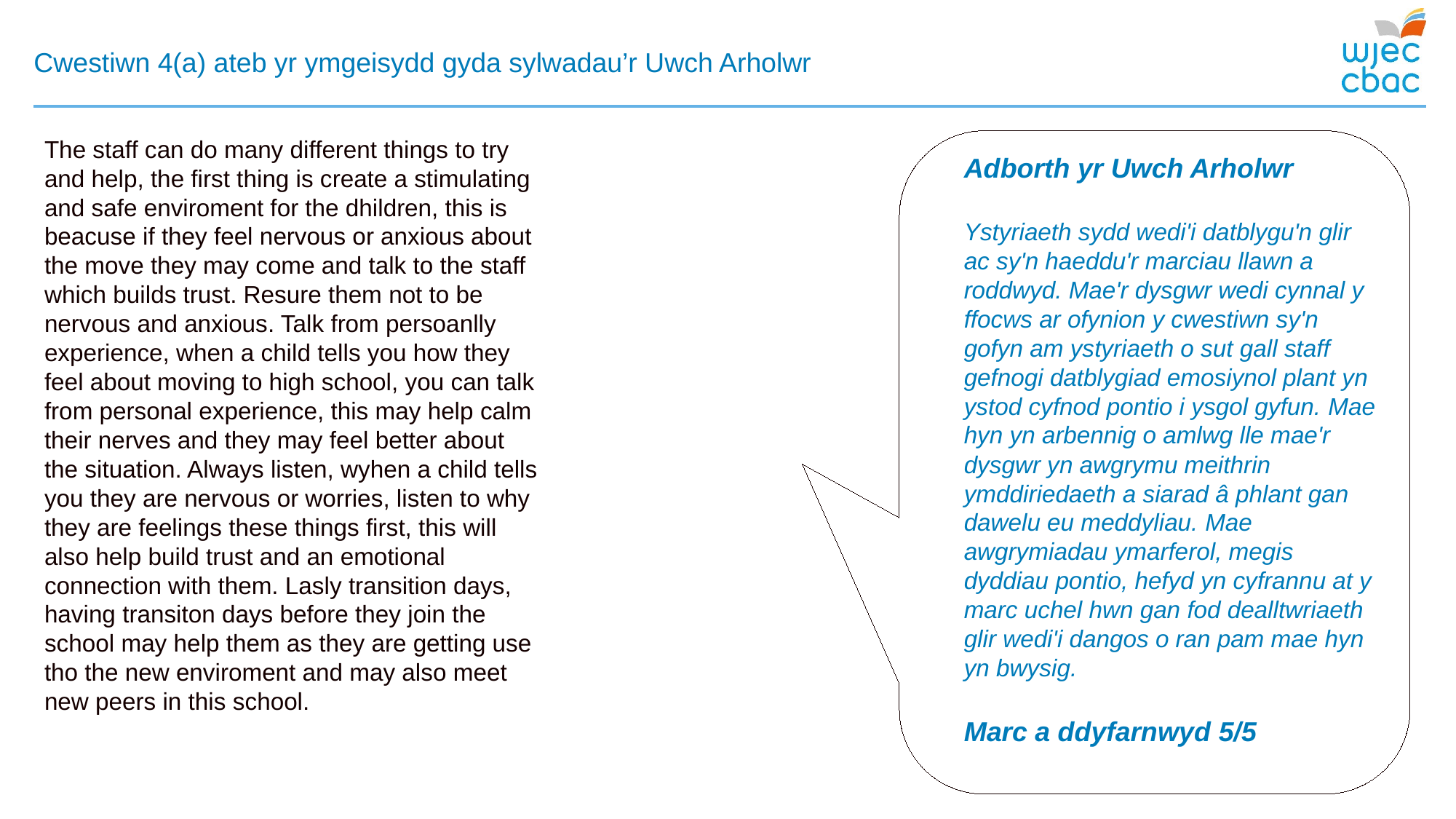

# Cwestiwn 4(a) ateb yr ymgeisydd gyda sylwadau’r Uwch Arholwr
The staff can do many different things to try and help, the first thing is create a stimulating and safe enviroment for the dhildren, this is beacuse if they feel nervous or anxious about the move they may come and talk to the staff which builds trust. Resure them not to be nervous and anxious. Talk from persoanlly experience, when a child tells you how they feel about moving to high school, you can talk from personal experience, this may help calm their nerves and they may feel better about the situation. Always listen, wyhen a child tells you they are nervous or worries, listen to why they are feelings these things first, this will also help build trust and an emotional connection with them. Lasly transition days, having transiton days before they join the school may help them as they are getting use tho the new enviroment and may also meet new peers in this school.

Adborth yr Uwch Arholwr
Ystyriaeth sydd wedi'i datblygu'n glir ac sy'n haeddu'r marciau llawn a roddwyd. Mae'r dysgwr wedi cynnal y ffocws ar ofynion y cwestiwn sy'n gofyn am ystyriaeth o sut gall staff gefnogi datblygiad emosiynol plant yn ystod cyfnod pontio i ysgol gyfun. Mae hyn yn arbennig o amlwg lle mae'r dysgwr yn awgrymu meithrin ymddiriedaeth a siarad â phlant gan dawelu eu meddyliau. Mae awgrymiadau ymarferol, megis dyddiau pontio, hefyd yn cyfrannu at y marc uchel hwn gan fod dealltwriaeth glir wedi'i dangos o ran pam mae hyn yn bwysig.

Marc a ddyfarnwyd 5/5